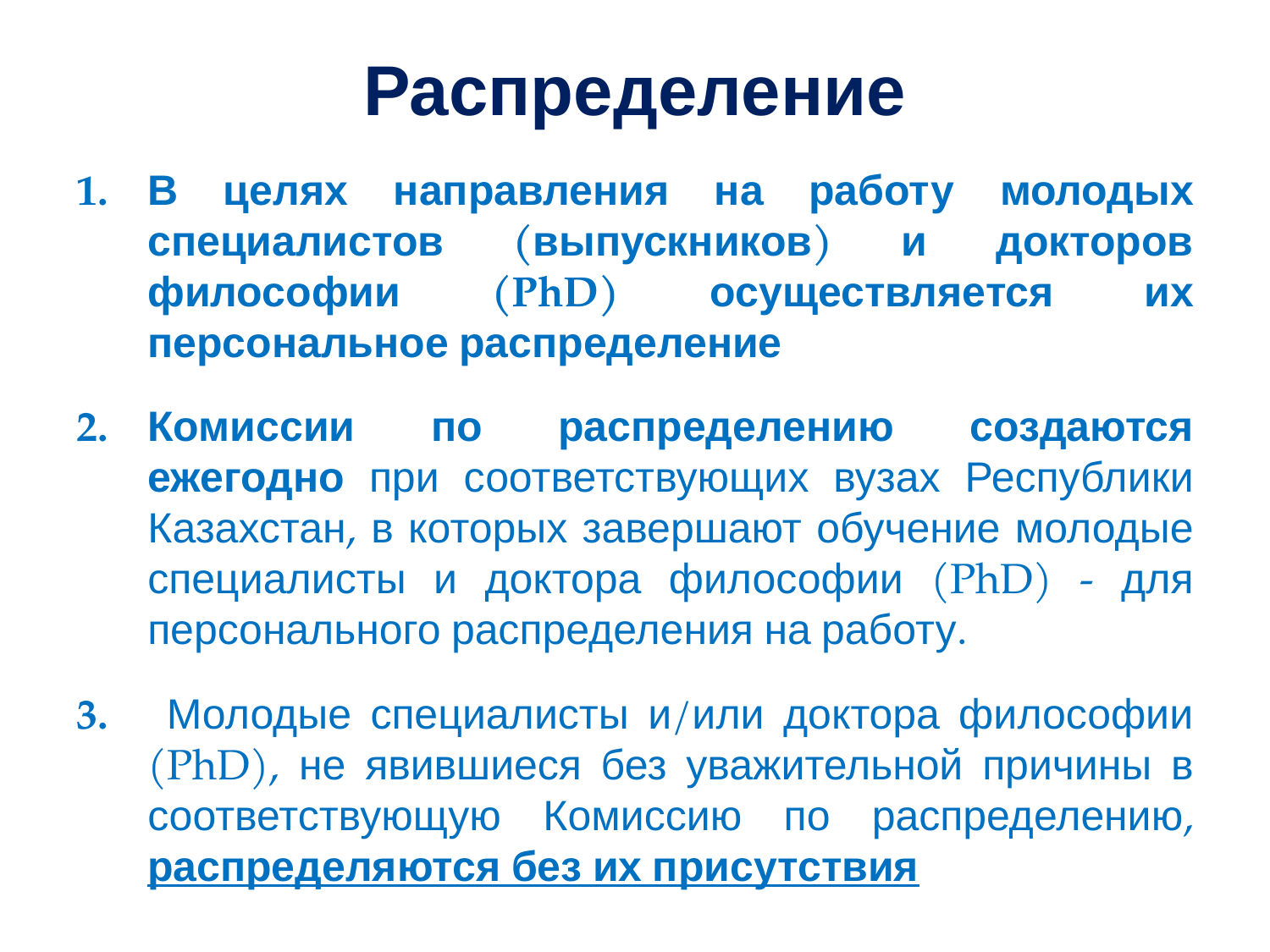

# Распределение
В целях направления на работу молодых специалистов (выпускников) и докторов философии (PhD) осуществляется их персональное распределение

Комиссии по распределению создаются ежегодно при соответствующих вузах Республики Казахстан, в которых завершают обучение молодые специалисты и доктора философии (PhD) - для персонального распределения на работу.

 Молодые специалисты и/или доктора философии (PhD), не явившиеся без уважительной причины в соответствующую Комиссию по распределению, распределяются без их присутствия